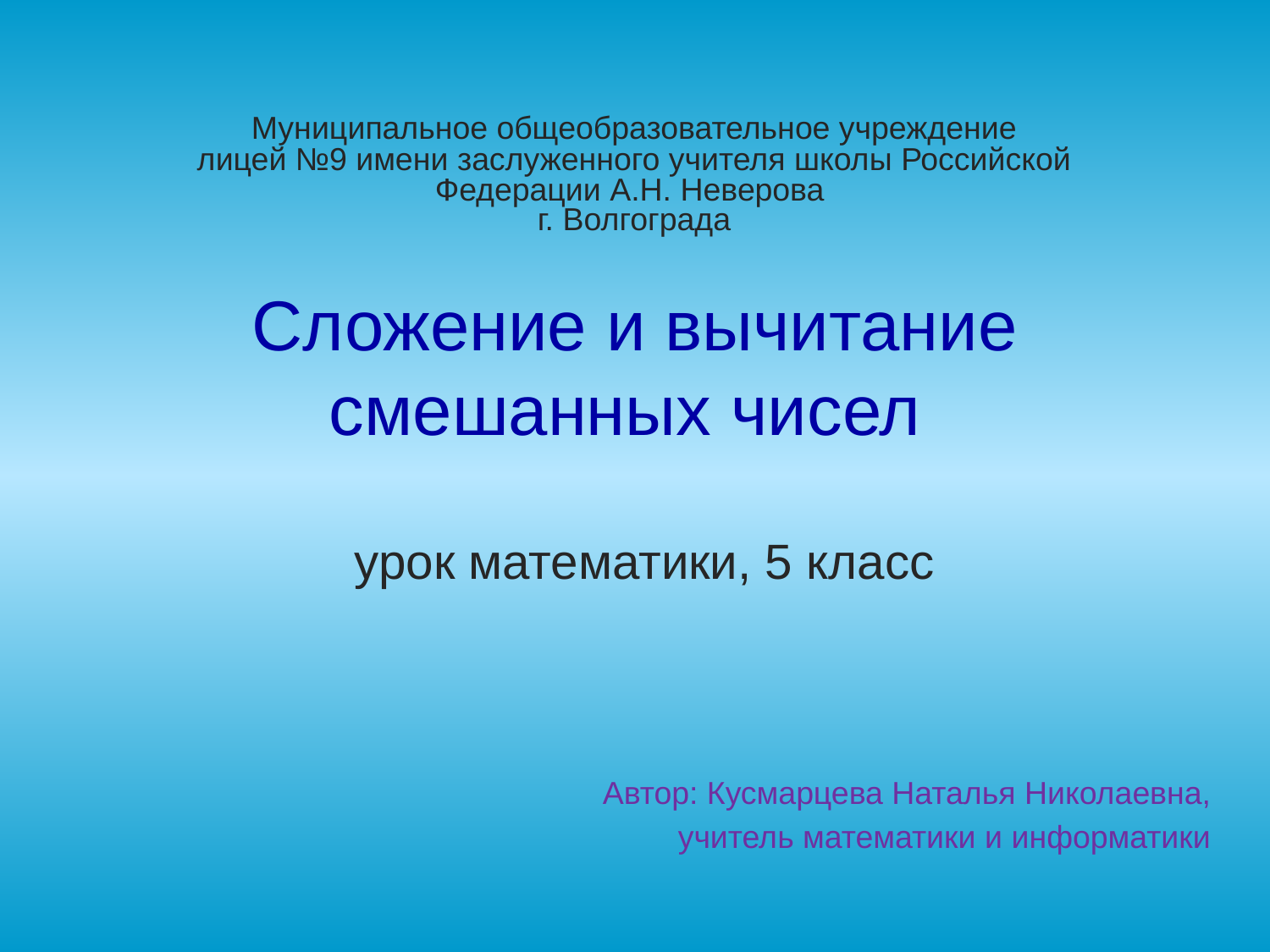

Муниципальное общеобразовательное учреждение
лицей №9 имени заслуженного учителя школы Российской Федерации А.Н. Неверова
г. Волгограда
# Сложение и вычитание смешанных чисел урок математики, 5 класс
Автор: Кусмарцева Наталья Николаевна,
учитель математики и информатики